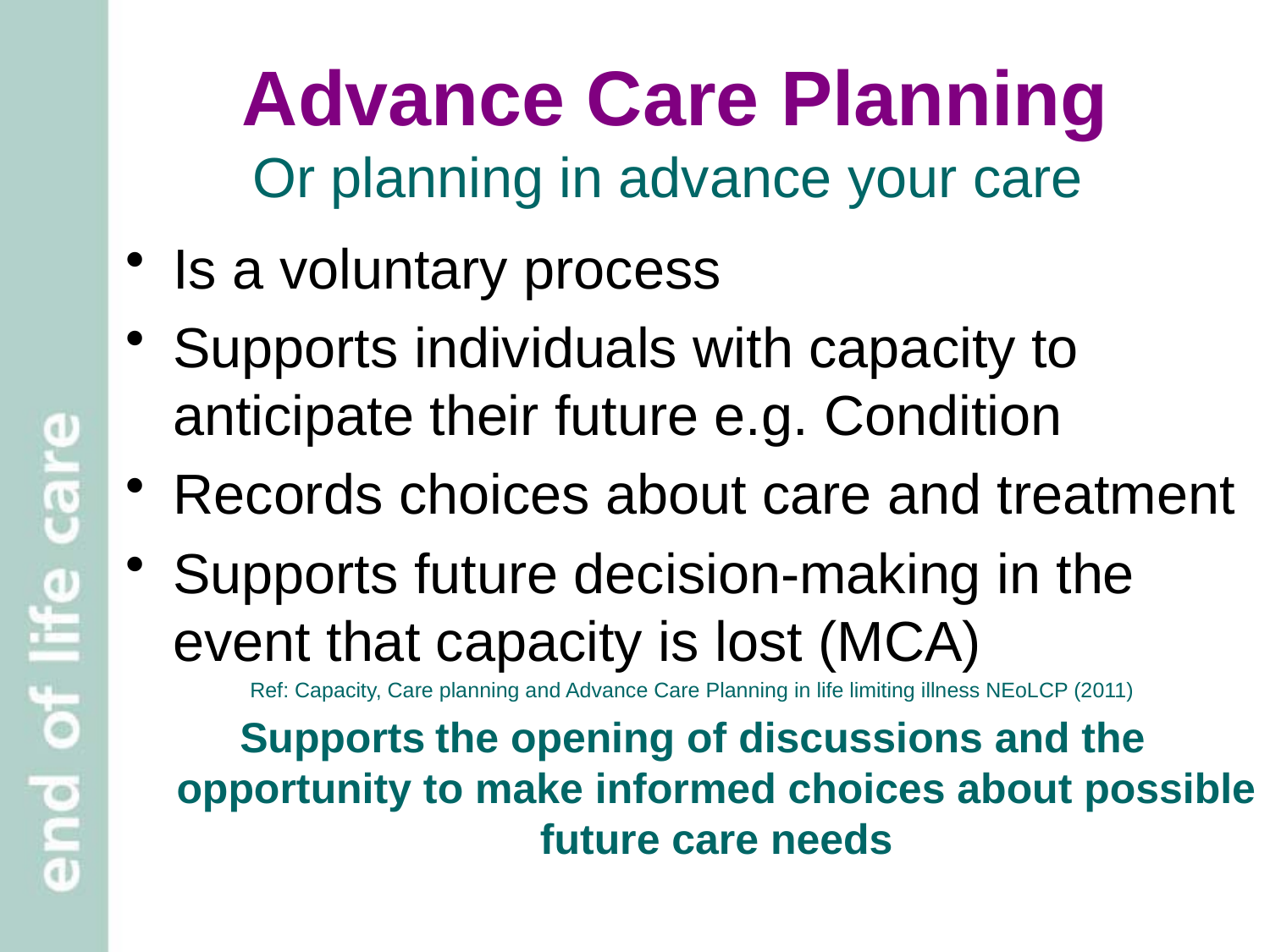

# Advance Care Planning Or planning in advance your care
Is a voluntary process
Supports individuals with capacity to anticipate their future e.g. Condition
Records choices about care and treatment
Supports future decision-making in the event that capacity is lost (MCA)
Ref: Capacity, Care planning and Advance Care Planning in life limiting illness NEoLCP (2011)
Supports the opening of discussions and the opportunity to make informed choices about possible future care needs